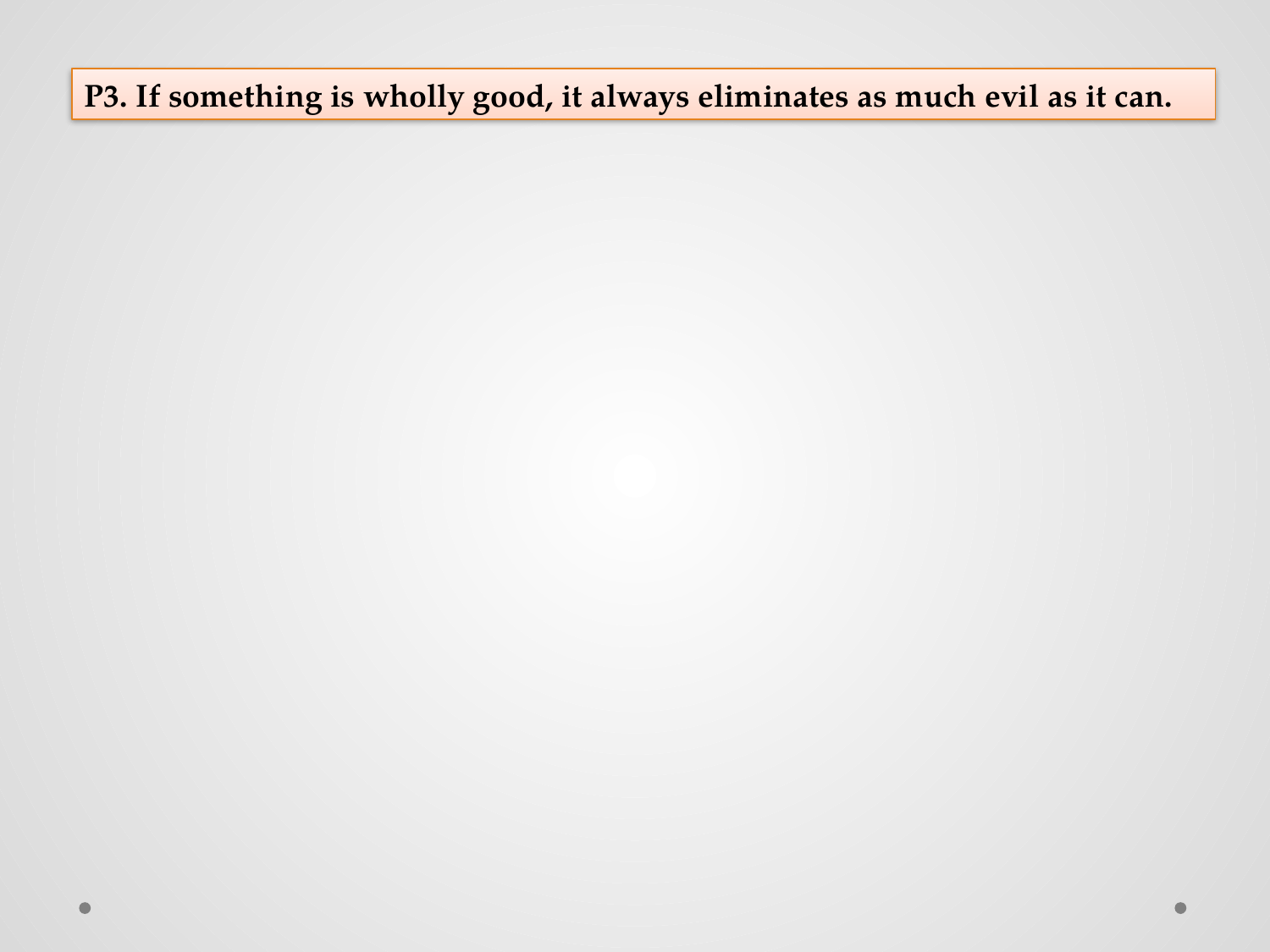

P3. If something is wholly good, it always eliminates as much evil as it can.